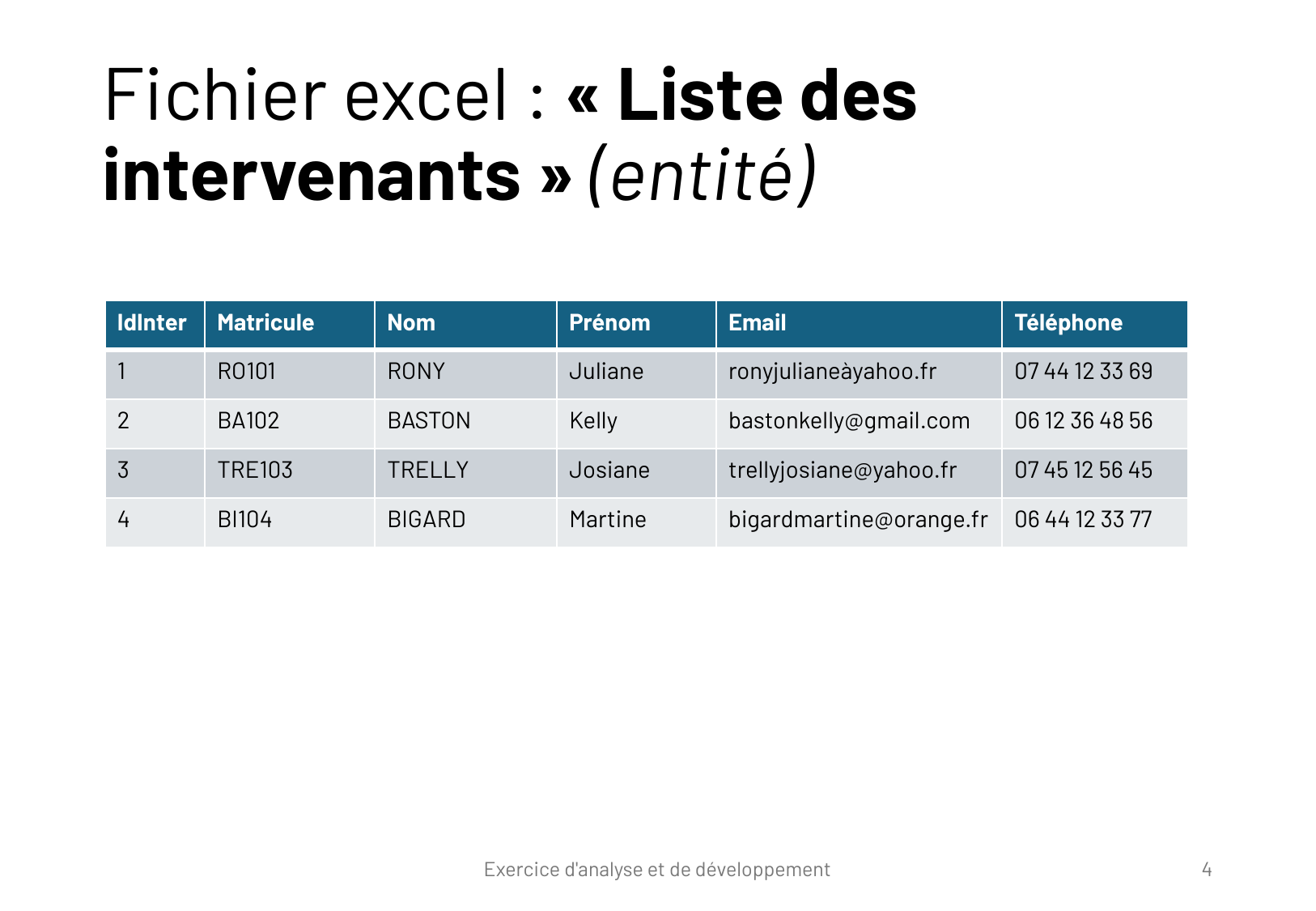

# Fichier excel : « Liste des intervenants » (entité)
| IdInter | Matricule | Nom | Prénom | Email | Téléphone |
| --- | --- | --- | --- | --- | --- |
| 1 | RO101 | RONY | Juliane | ronyjulianeàyahoo.fr | 07 44 12 33 69 |
| 2 | BA102 | BASTON | Kelly | bastonkelly@gmail.com | 06 12 36 48 56 |
| 3 | TRE103 | TRELLY | Josiane | trellyjosiane@yahoo.fr | 07 45 12 56 45 |
| 4 | BI104 | BIGARD | Martine | bigardmartine@orange.fr | 06 44 12 33 77 |
Exercice d'analyse et de développement
4